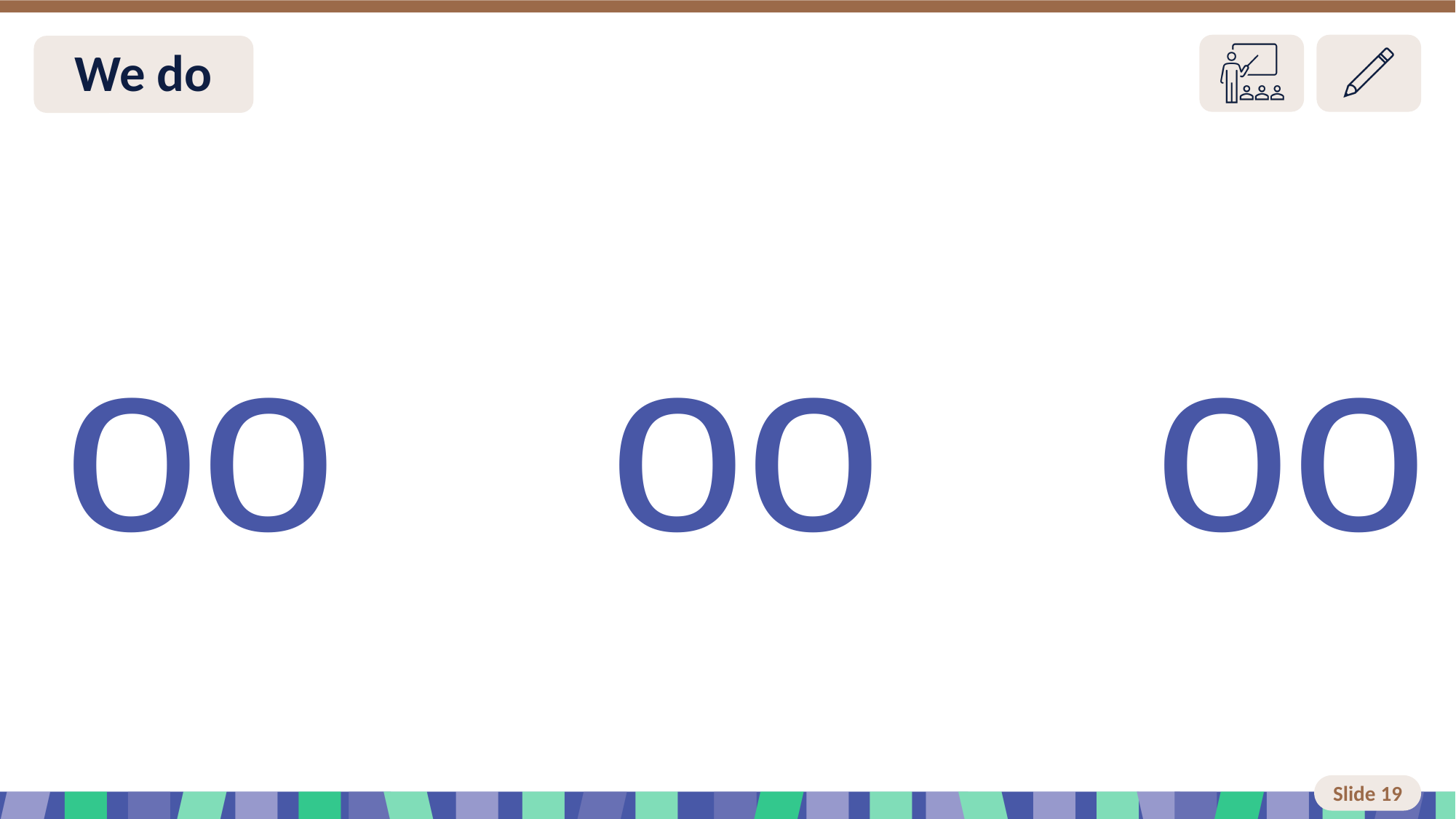

# Slide 19 We do
 oo    oo    oo